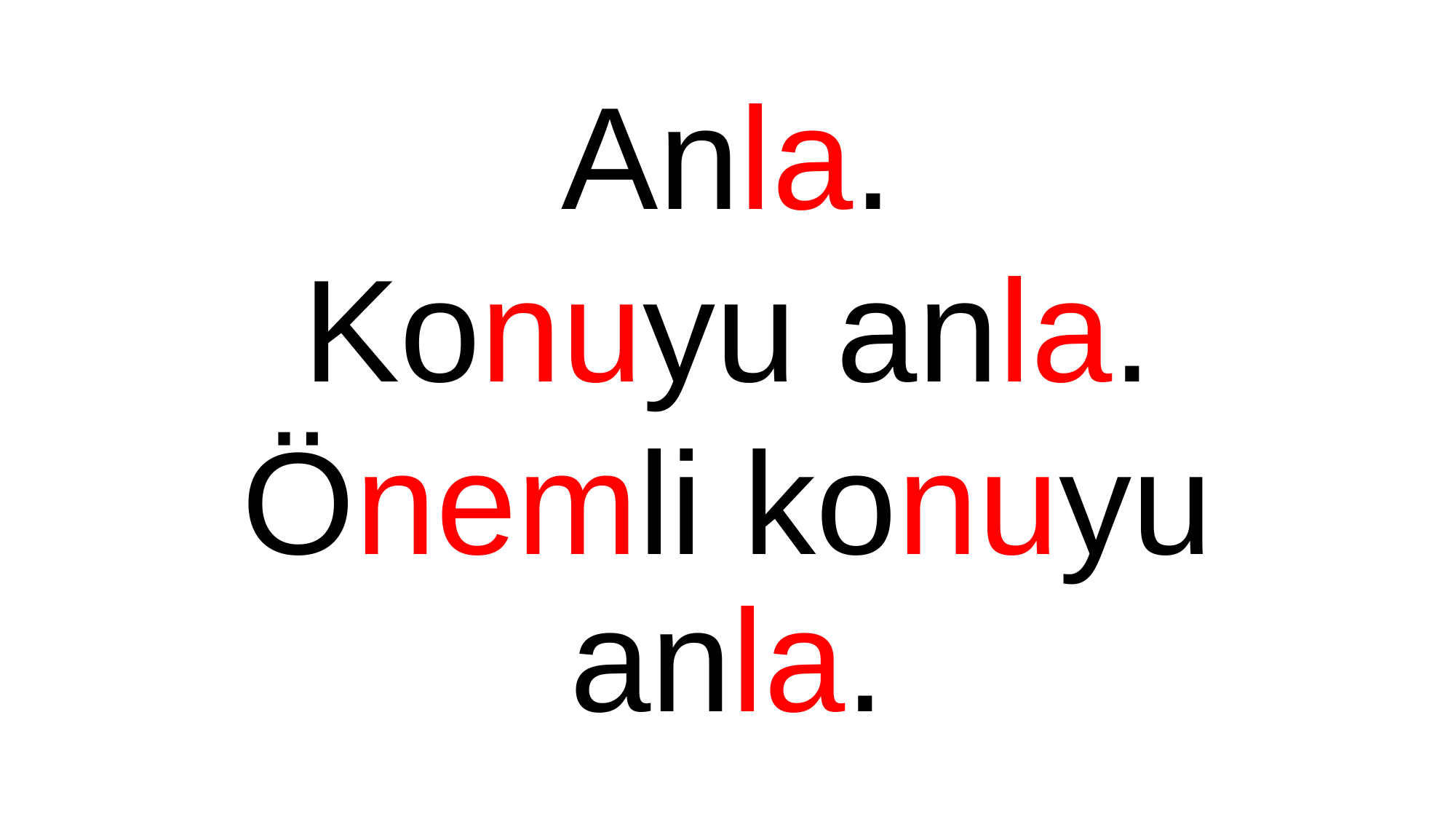

#
Anla.
Konuyu anla.
Önemli konuyu anla.